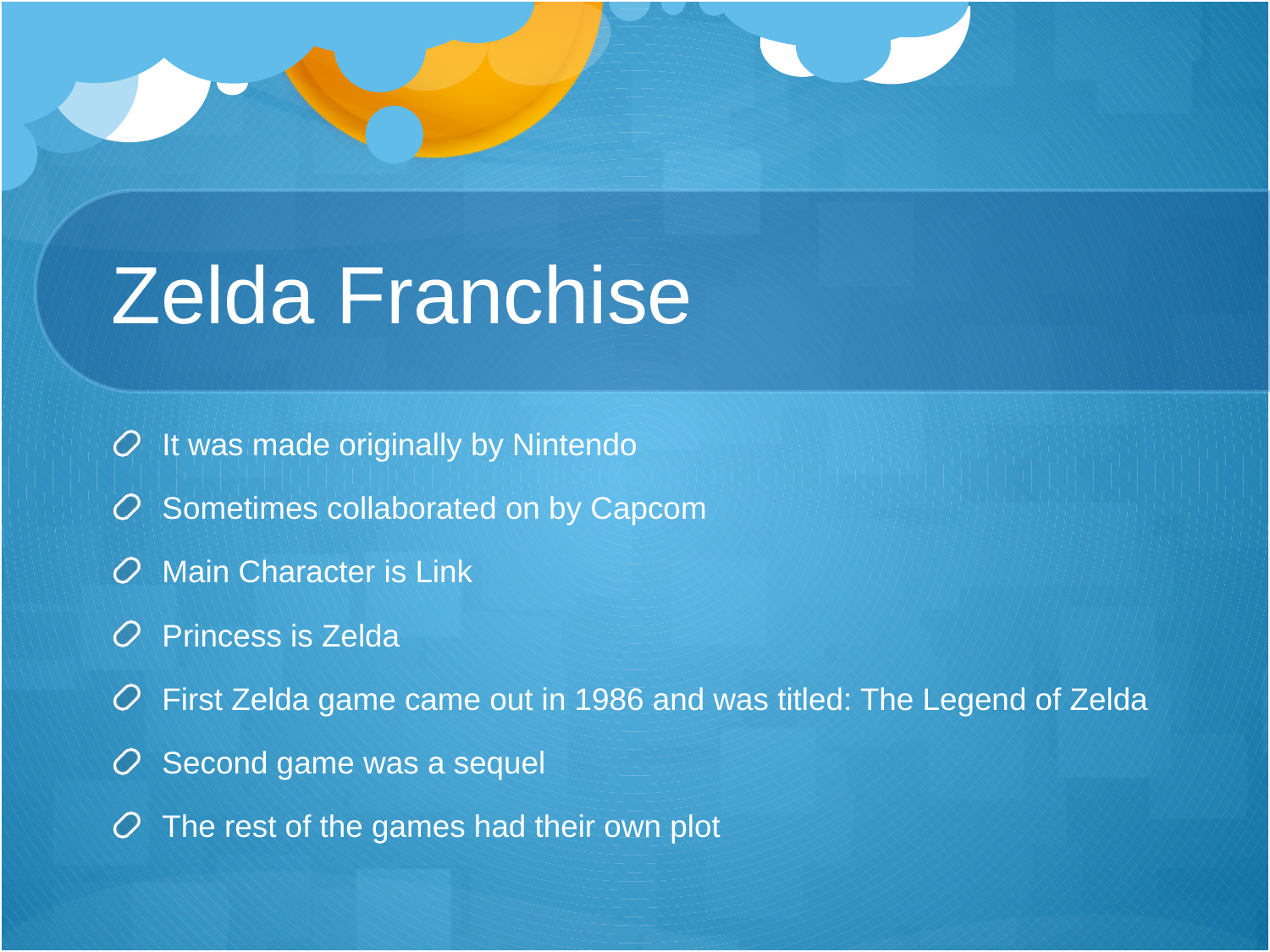

# Zelda Franchise
It was made originally by Nintendo
Sometimes collaborated on by Capcom
Main Character is Link
Princess is Zelda
First Zelda game came out in 1986 and was titled: The Legend of Zelda
Second game was a sequel
The rest of the games had their own plot